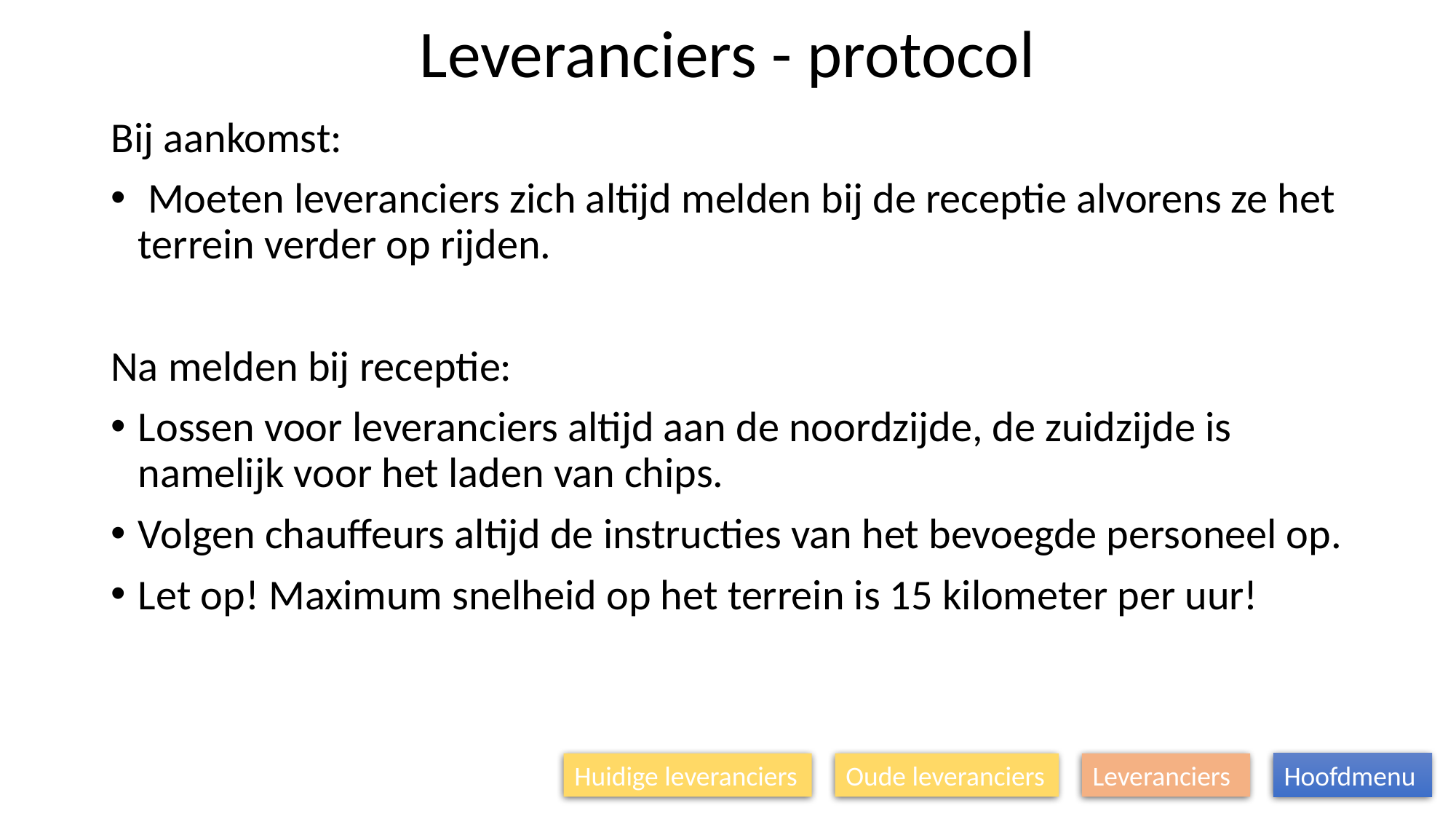

# Leveranciers - protocol
Bij aankomst:
 Moeten leveranciers zich altijd melden bij de receptie alvorens ze het terrein verder op rijden.

Na melden bij receptie:
Lossen voor leveranciers altijd aan de noordzijde, de zuidzijde is namelijk voor het laden van chips.
Volgen chauffeurs altijd de instructies van het bevoegde personeel op.
Let op! Maximum snelheid op het terrein is 15 kilometer per uur!

Huidige leveranciers
Oude leveranciers
Leveranciers
Hoofdmenu